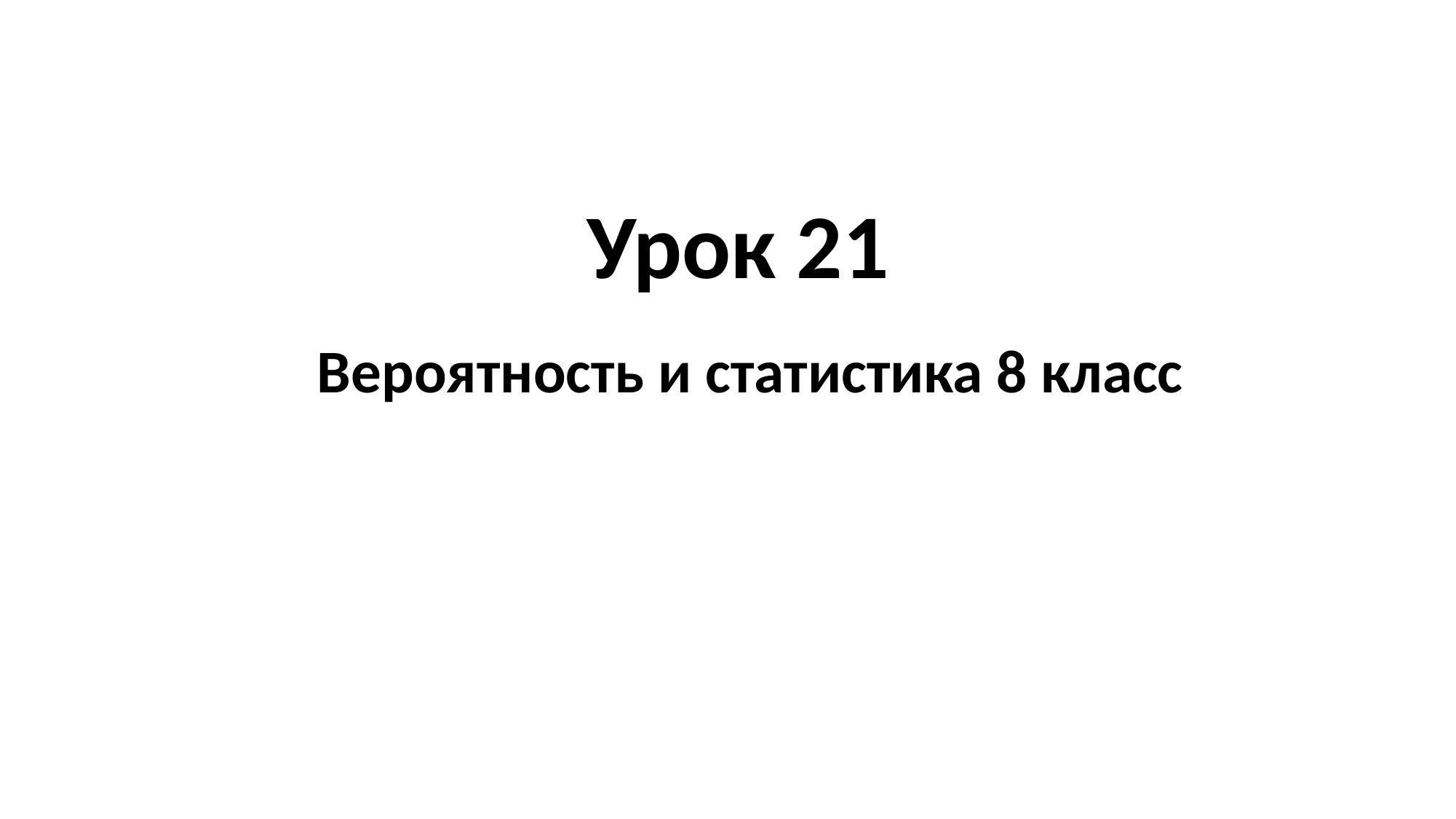

# Урок 21
Вероятность и статистика 8 класс